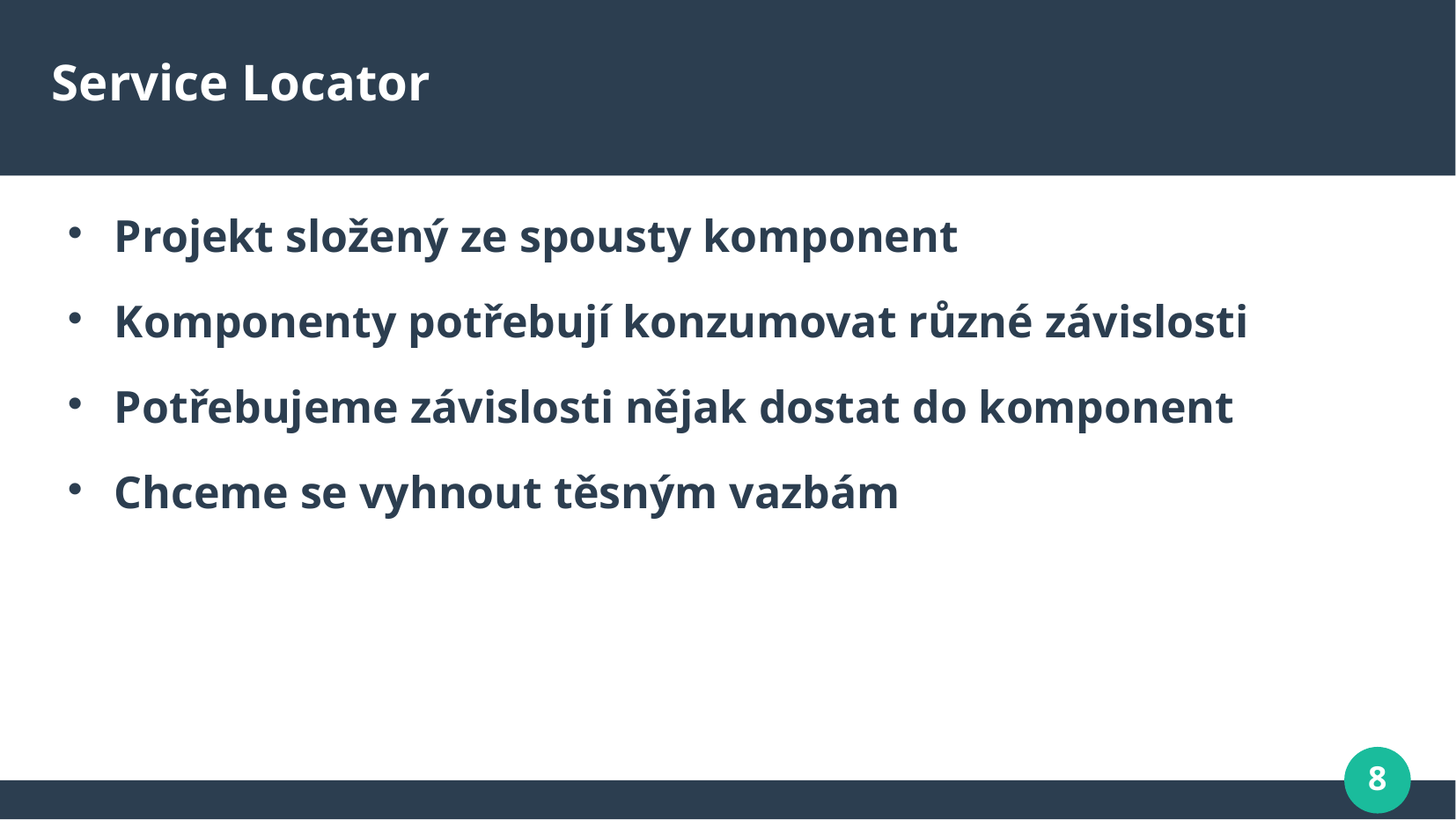

# Service Locator
Projekt složený ze spousty komponent
Komponenty potřebují konzumovat různé závislosti
Potřebujeme závislosti nějak dostat do komponent
Chceme se vyhnout těsným vazbám